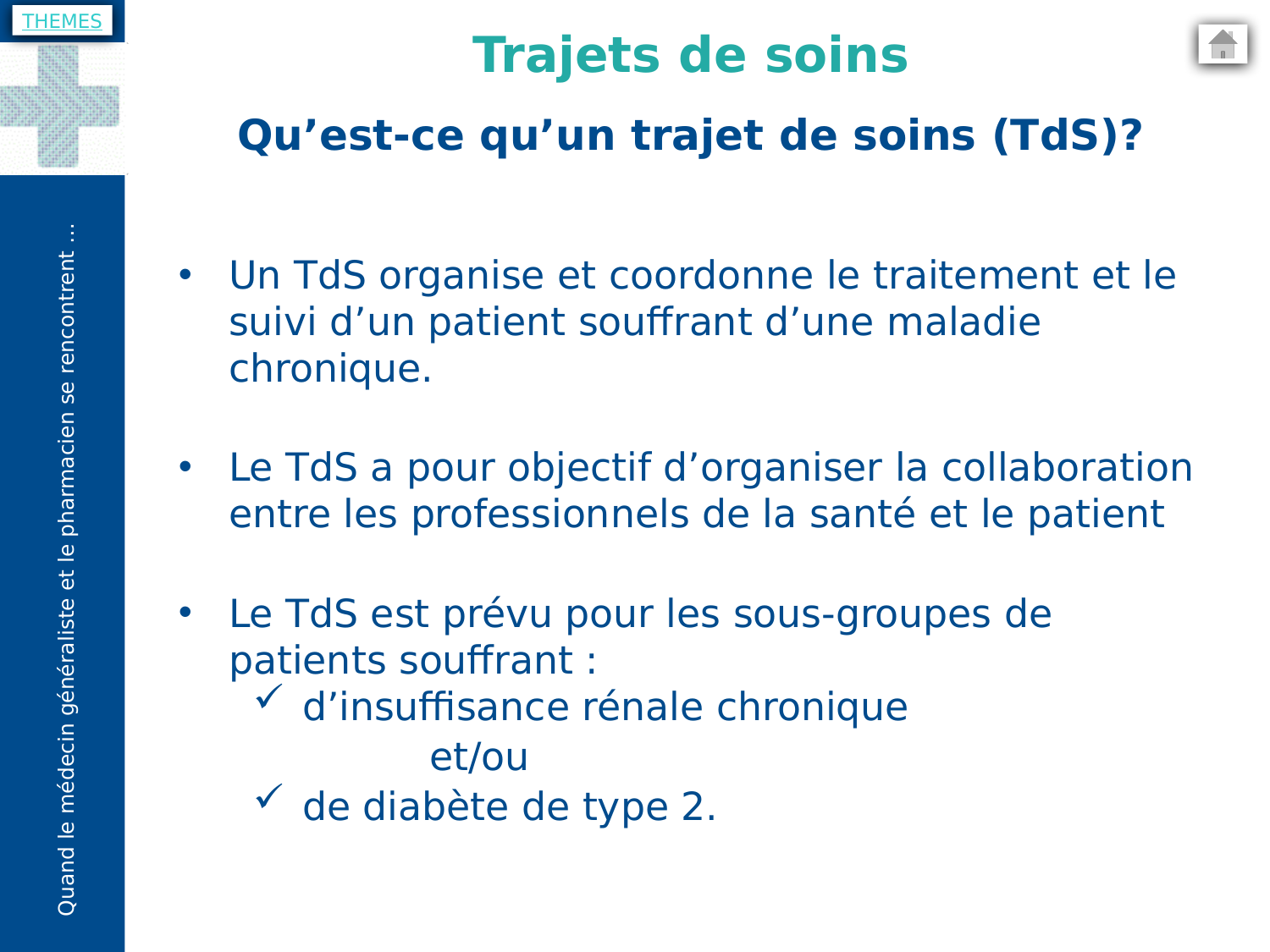

THEMES
Trajets de soins

Qu’est-ce qu’un trajet de soins (TdS)?
Un TdS organise et coordonne le traitement et le suivi d’un patient souffrant d’une maladie chronique.
Le TdS a pour objectif d’organiser la collaboration entre les professionnels de la santé et le patient
Le TdS est prévu pour les sous-groupes de patients souffrant :
d’insuffisance rénale chronique
	et/ou
de diabète de type 2.